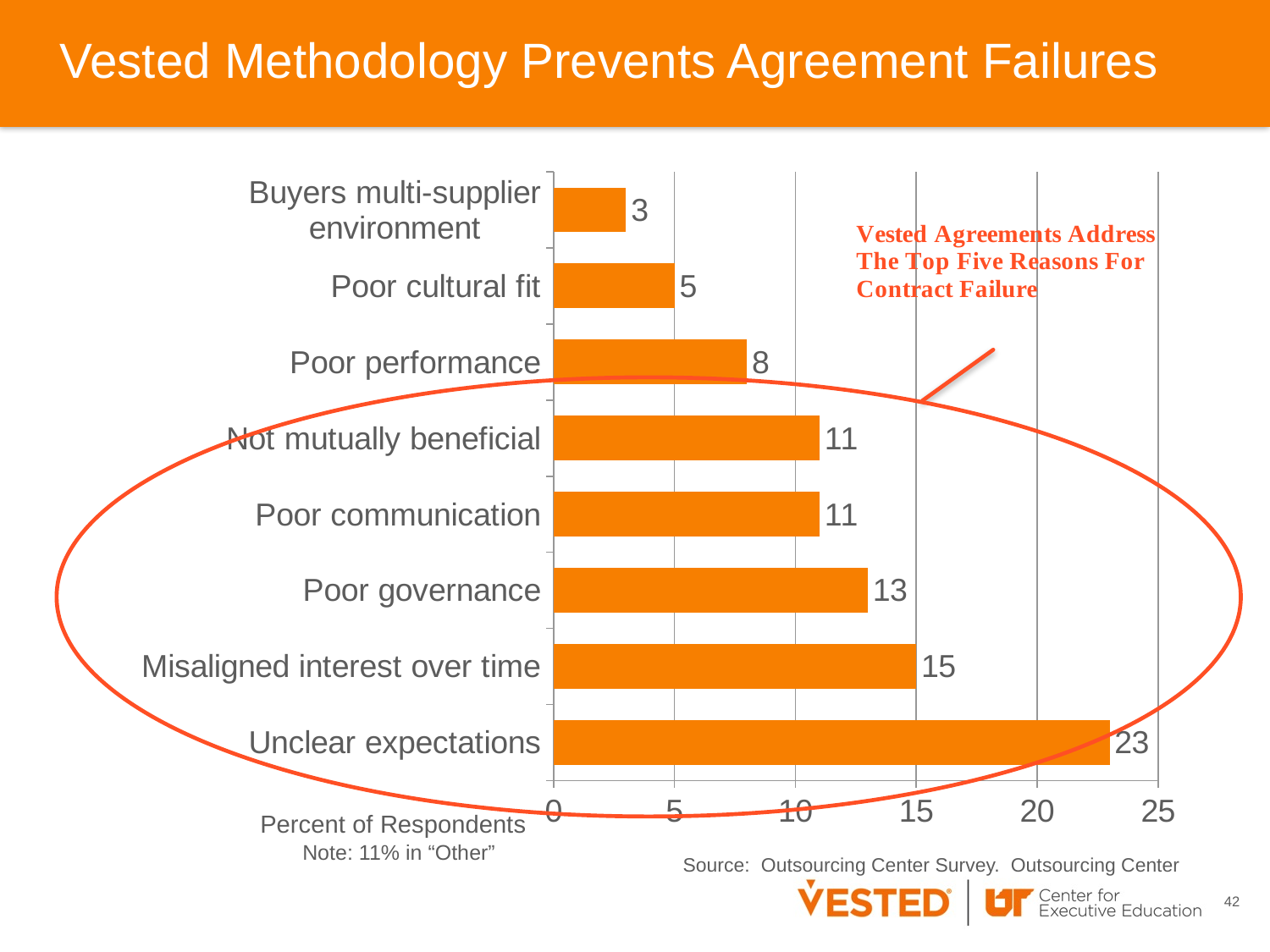

# Vested Methodology Prevents Agreement Failures

### Chart

| Category | East |
|---|---|
| Unclear expectations | 23.0 |
| Misaligned interest over time | 15.0 |
| Poor governance | 13.0 |
| Poor communication | 11.0 |
| Not mutually beneficial | 11.0 |
| Poor performance | 8.0 |
| Poor cultural fit | 5.0 |
| Buyers multi-supplier environment | 3.0 |
Percent of Respondents
Note: 11% in “Other”
Source:  Outsourcing Center Survey.  Outsourcing Center
42